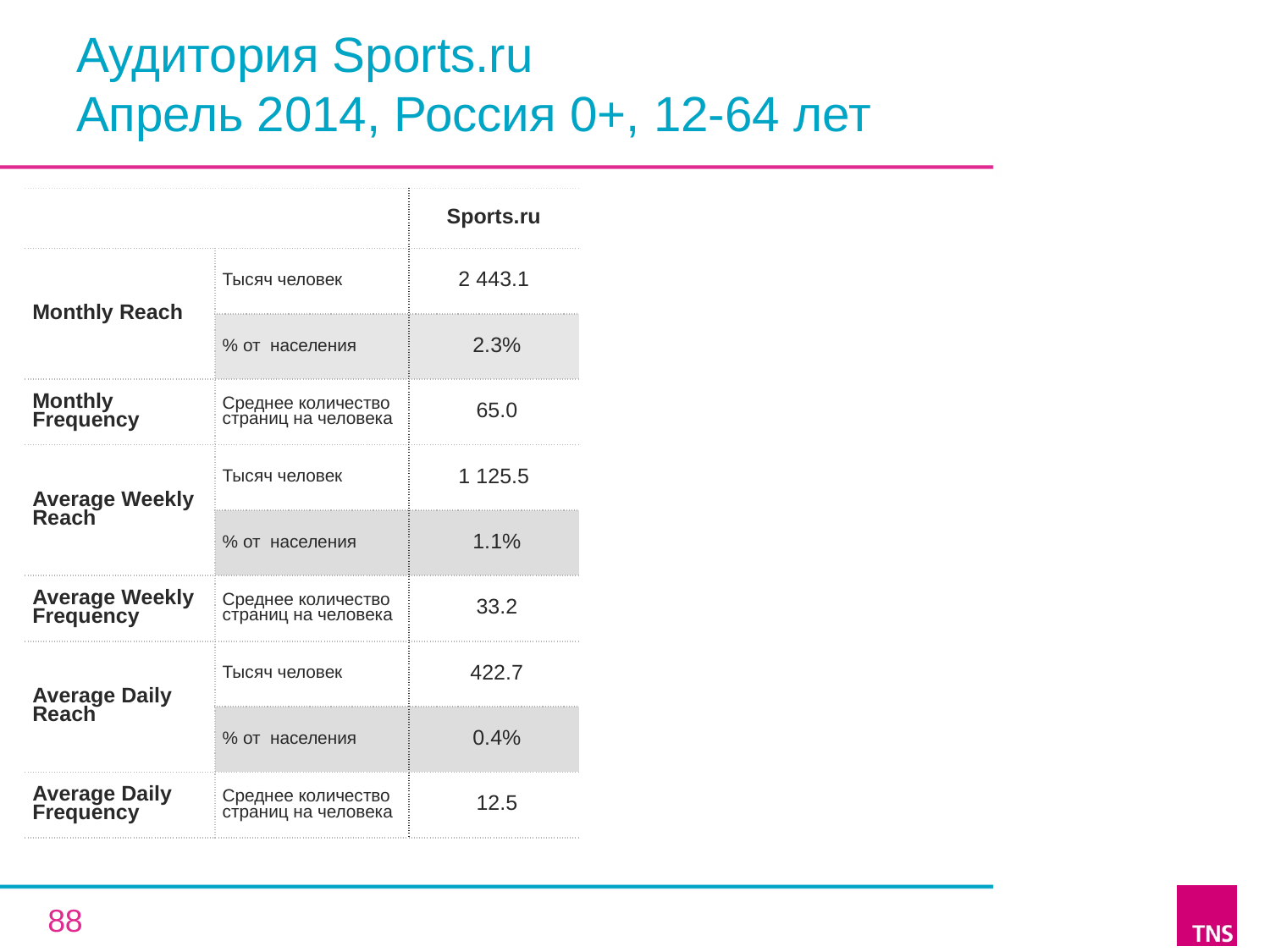

# Аудитория Sports.ru Апрель 2014, Россия 0+, 12-64 лет
|  |  | Sports.ru |
| --- | --- | --- |
| Monthly Reach | Тысяч человек | 2 443.1 |
|  | % от населения | 2.3% |
| Monthly Frequency | Среднее количество страниц на человека | 65.0 |
| Average Weekly Reach | Тысяч человек | 1 125.5 |
|  | % от населения | 1.1% |
| Average Weekly Frequency | Среднее количество страниц на человека | 33.2 |
| Average Daily Reach | Тысяч человек | 422.7 |
|  | % от населения | 0.4% |
| Average Daily Frequency | Среднее количество страниц на человека | 12.5 |

88